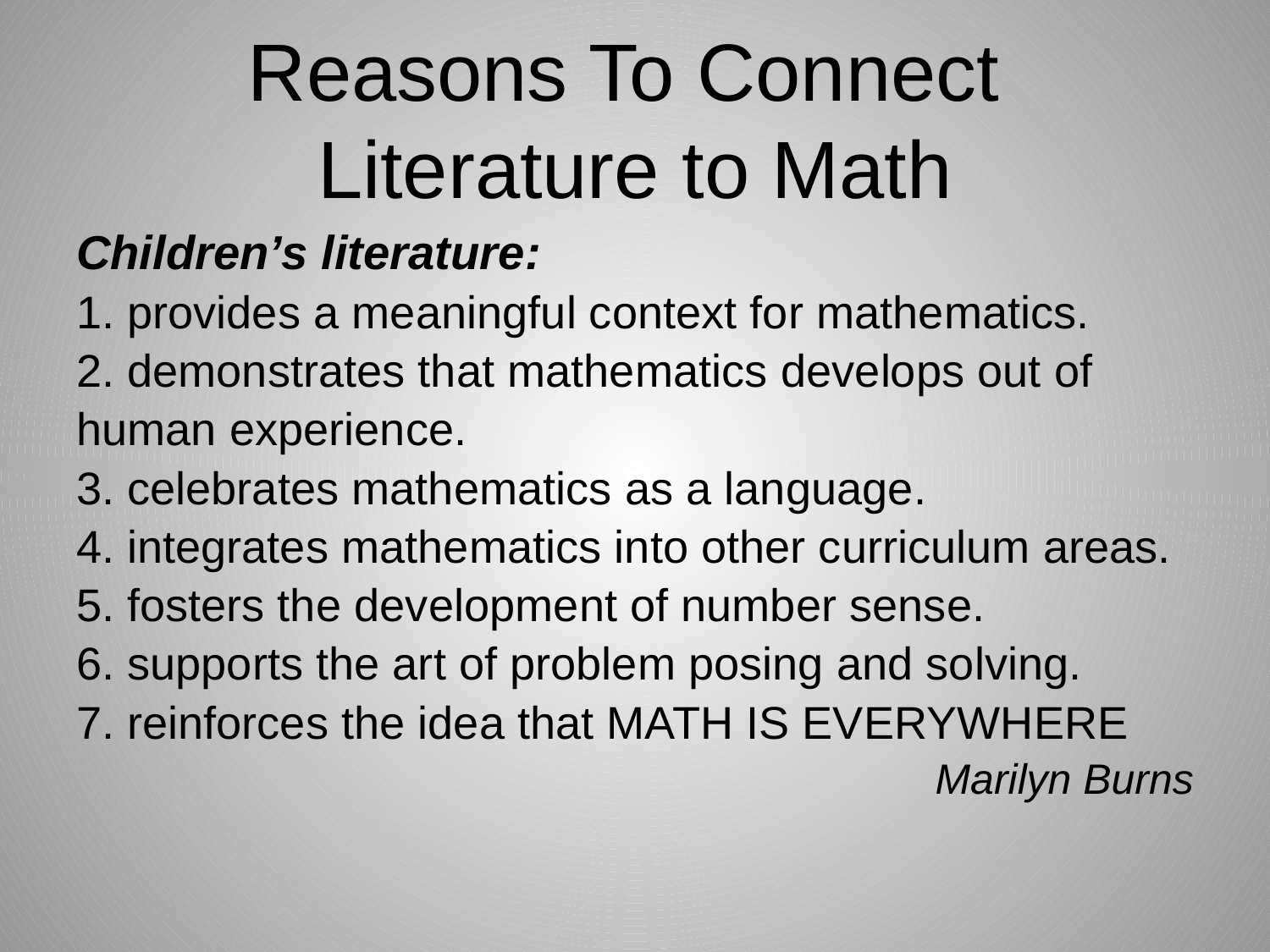

# Reasons To Connect Literature to Math
Children’s literature:
1. provides a meaningful context for mathematics.
2. demonstrates that mathematics develops out of
human experience.
3. celebrates mathematics as a language.
4. integrates mathematics into other curriculum areas.
5. fosters the development of number sense.
6. supports the art of problem posing and solving.
7. reinforces the idea that MATH IS EVERYWHERE
Marilyn Burns